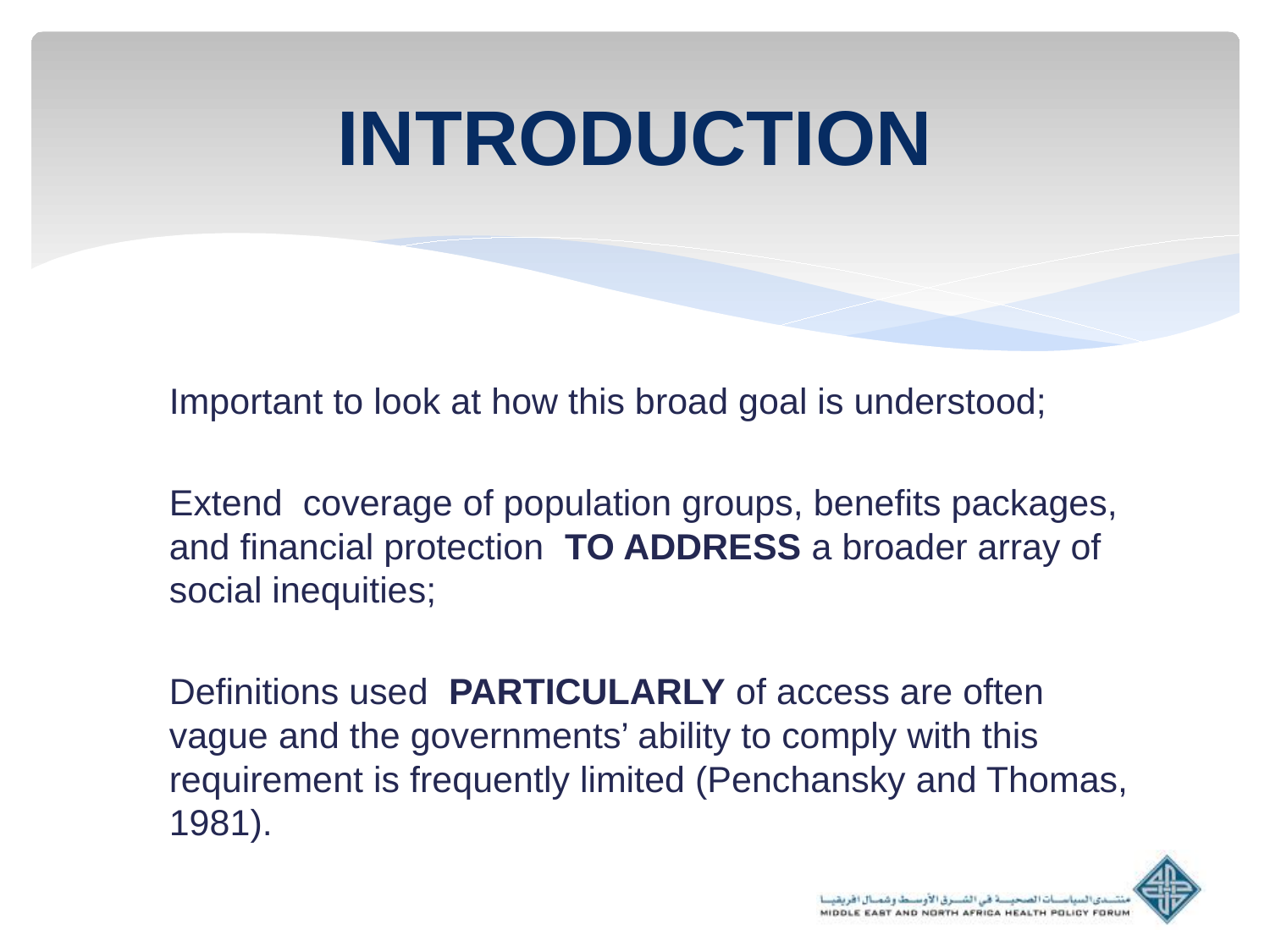

# INTRODUCTION
Important to look at how this broad goal is understood;

Extend  coverage of population groups, benefits packages, and financial protection  TO ADDRESS a broader array of social inequities;

Definitions used  PARTICULARLY of access are often vague and the governments’ ability to comply with this requirement is frequently limited (Penchansky and Thomas, 1981).